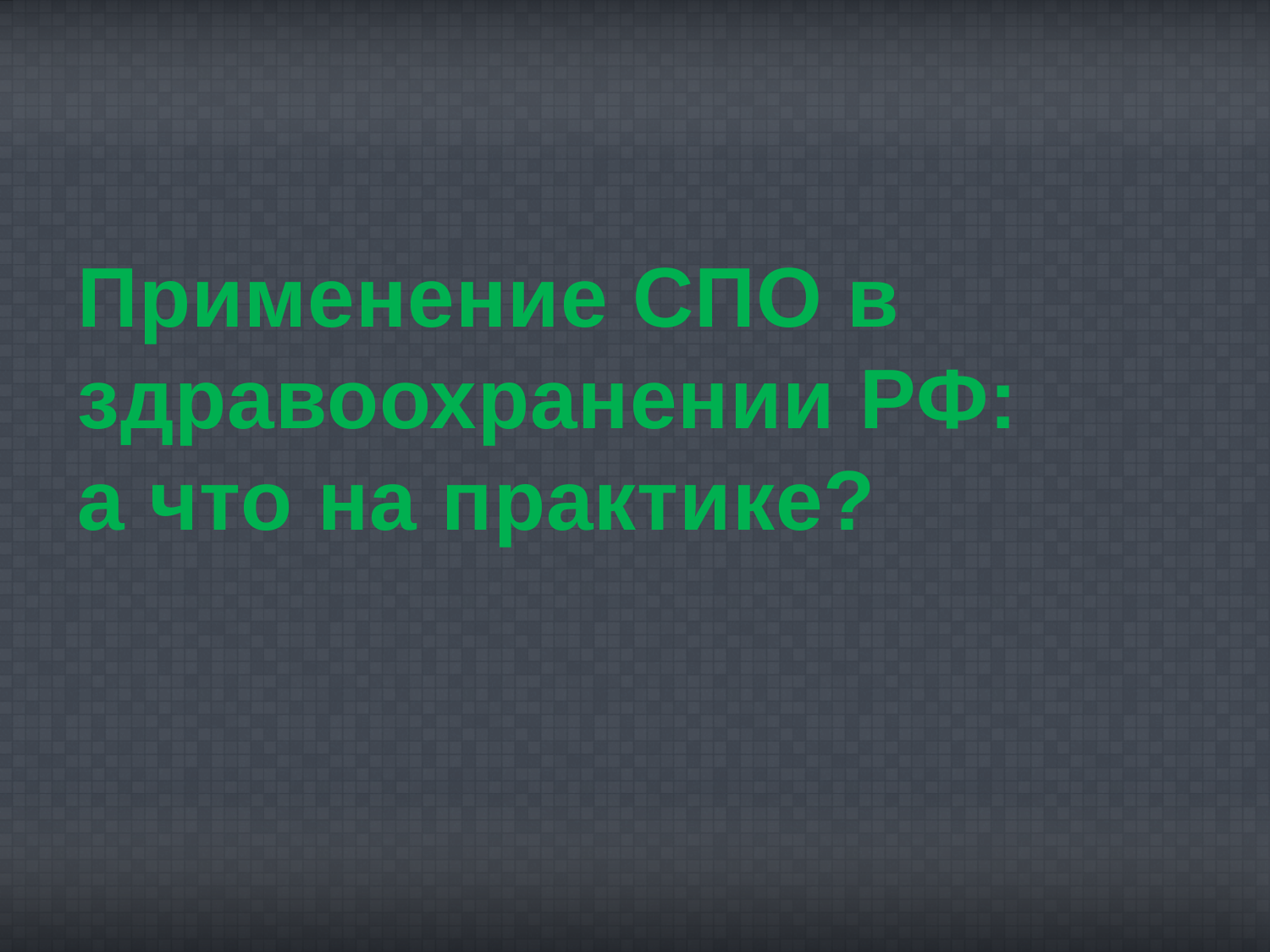

Применение СПО в здравоохранении РФ:
а что на практике?